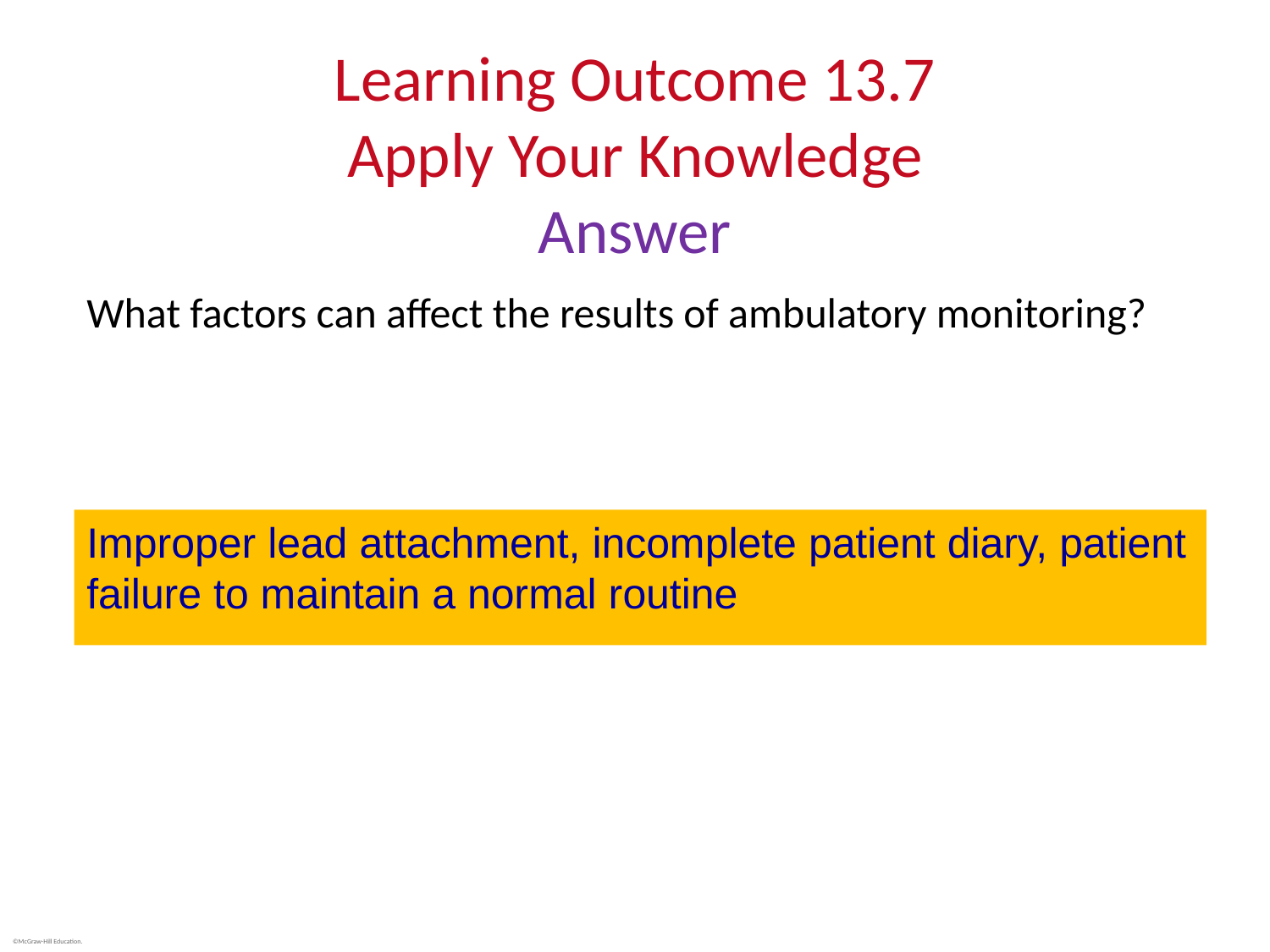

# Learning Outcome 13.7 Apply Your Knowledge Answer
What factors can affect the results of ambulatory monitoring?
Improper lead attachment, incomplete patient diary, patient failure to maintain a normal routine